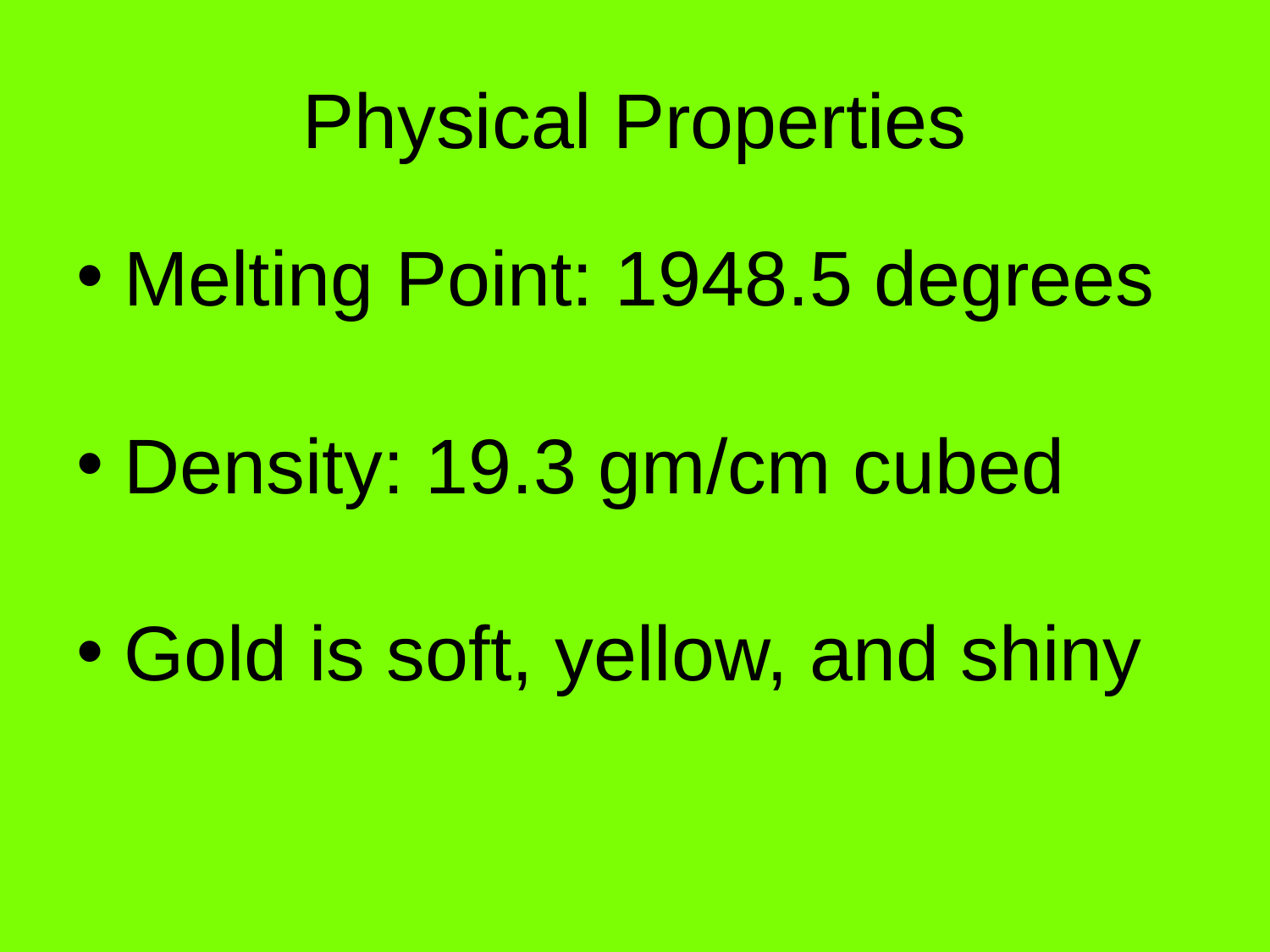

# Physical Properties
Melting Point: 1948.5 degrees

Density: 19.3 gm/cm cubed

Gold is soft, yellow, and shiny